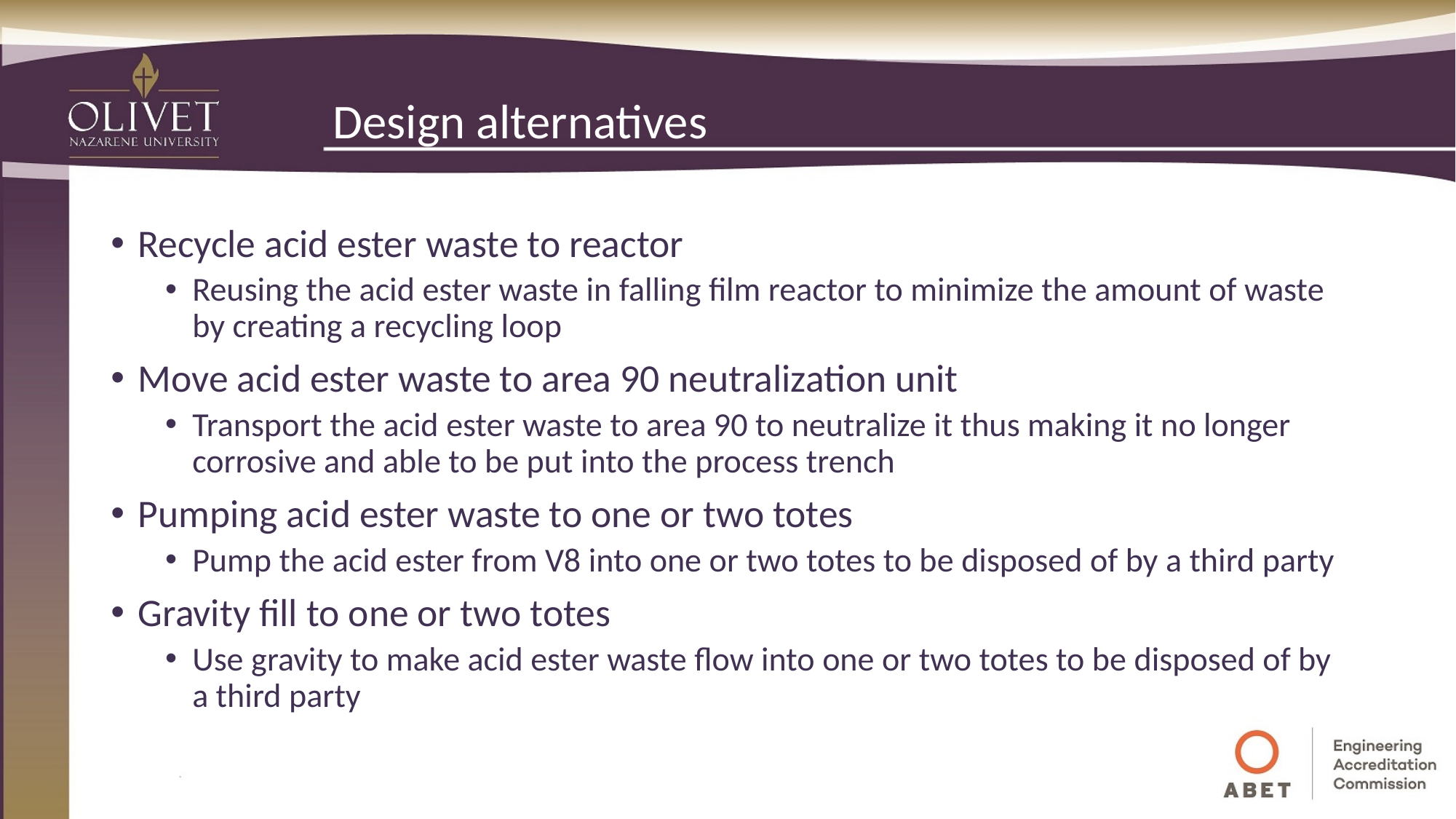

# Design alternatives
Recycle acid ester waste to reactor
Reusing the acid ester waste in falling film reactor to minimize the amount of waste by creating a recycling loop
Move acid ester waste to area 90 neutralization unit
Transport the acid ester waste to area 90 to neutralize it thus making it no longer corrosive and able to be put into the process trench
Pumping acid ester waste to one or two totes
Pump the acid ester from V8 into one or two totes to be disposed of by a third party
Gravity fill to one or two totes
Use gravity to make acid ester waste flow into one or two totes to be disposed of by a third party